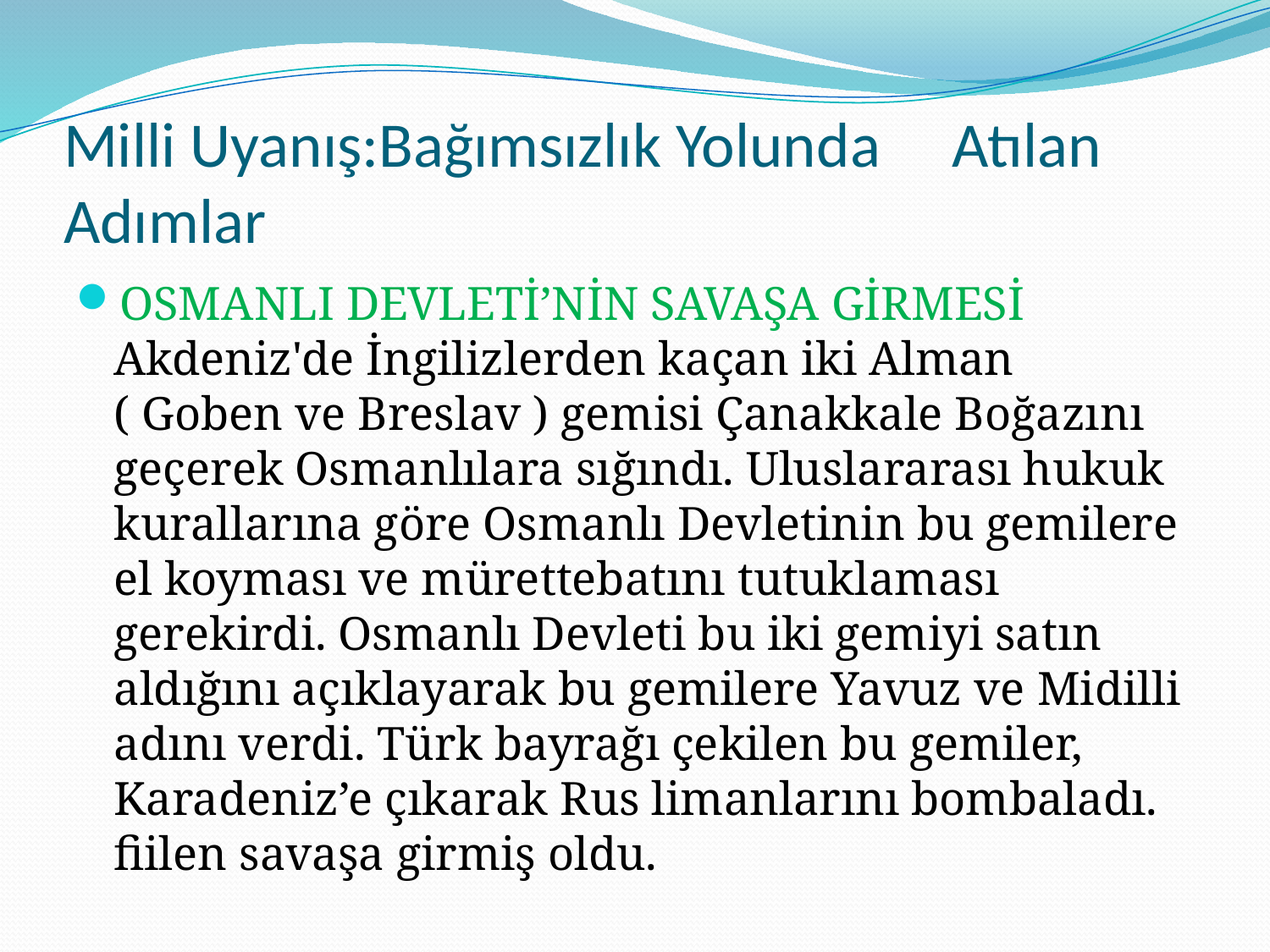

# Milli Uyanış:Bağımsızlık Yolunda     Atılan Adımlar
OSMANLI DEVLETİ’NİN SAVAŞA GİRMESİ Akdeniz'de İngilizlerden kaçan iki Alman ( Goben ve Breslav ) gemisi Çanakkale Boğazını geçerek Osmanlılara sığındı. Uluslararası hukuk kurallarına göre Osmanlı Devletinin bu gemilere el koyması ve mürettebatını tutuklaması gerekirdi. Osmanlı Devleti bu iki gemiyi satın aldığını açıklayarak bu gemilere Yavuz ve Midilli adını verdi. Türk bayrağı çekilen bu gemiler, Karadeniz’e çıkarak Rus limanlarını bombaladı. fiilen savaşa girmiş oldu.